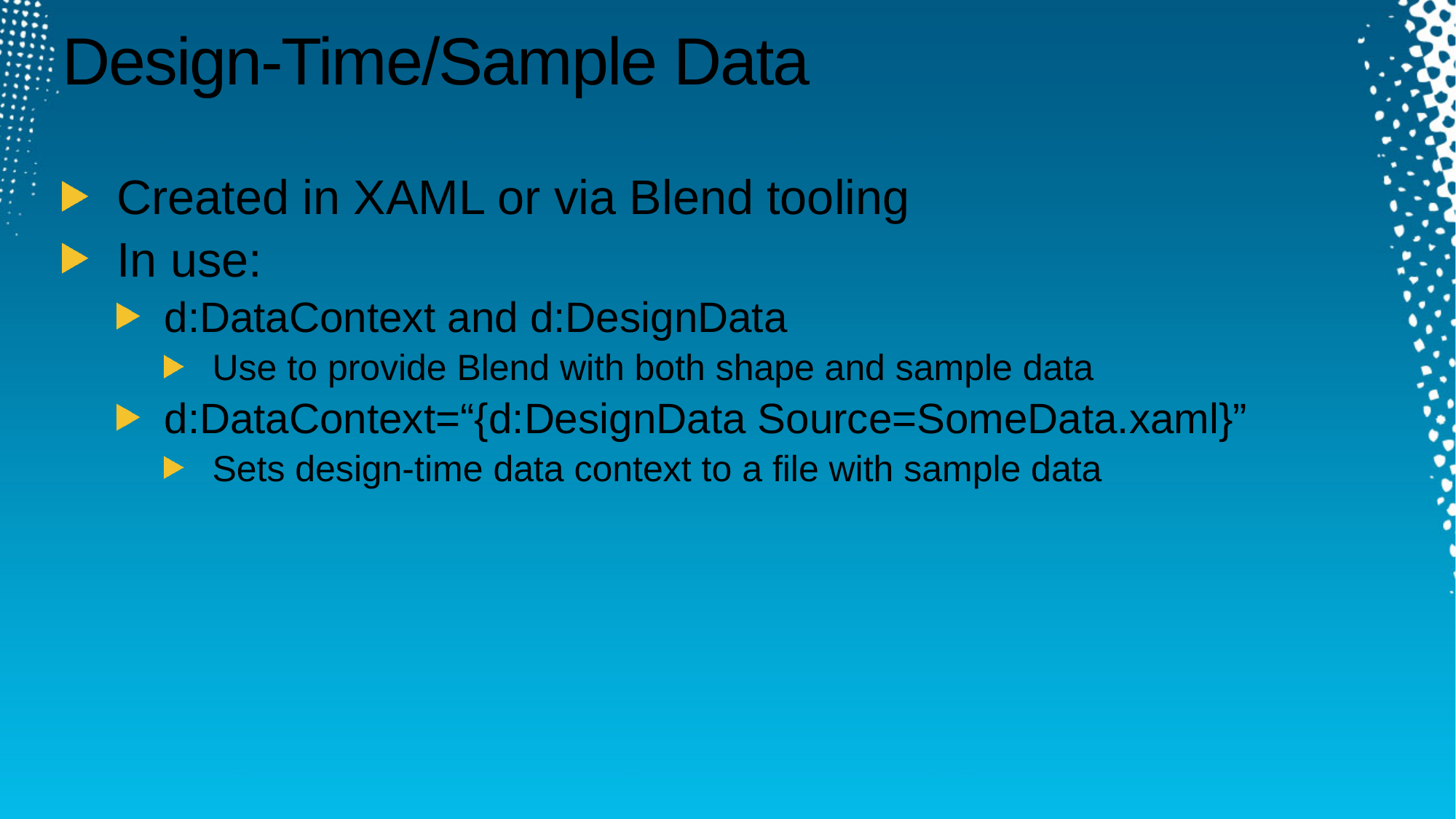

# Design-Time/Sample Data
Created in XAML or via Blend tooling
In use:
d:DataContext and d:DesignData
Use to provide Blend with both shape and sample data
d:DataContext=“{d:DesignData Source=SomeData.xaml}”
Sets design-time data context to a file with sample data